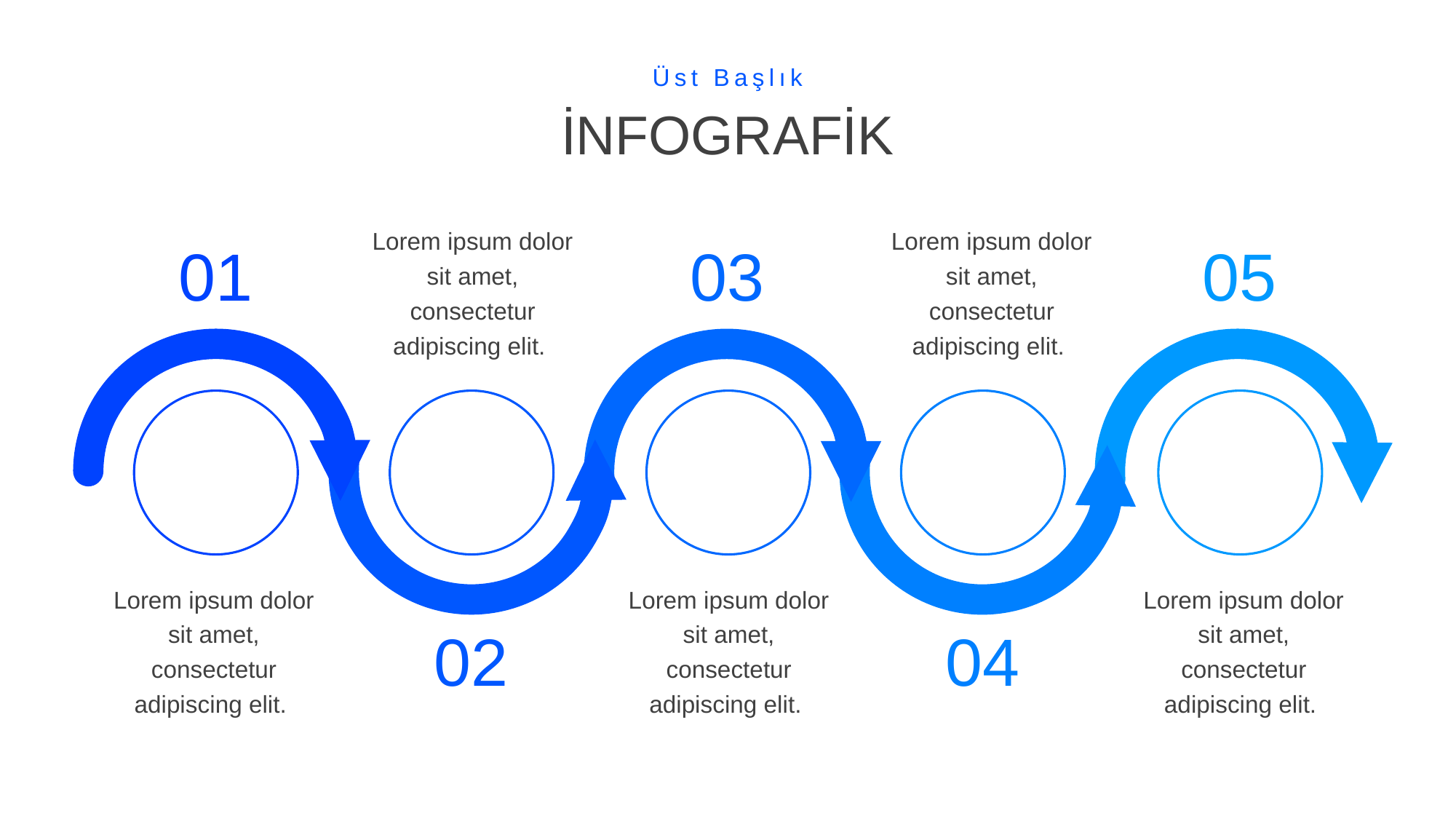

Üst Başlık
# İNFOGRAFİK
Lorem ipsum dolor sit amet, consectetur adipiscing elit.
Lorem ipsum dolor sit amet, consectetur adipiscing elit.
01
03
05

Lorem ipsum dolor sit amet, consectetur adipiscing elit.
Lorem ipsum dolor sit amet, consectetur adipiscing elit.
Lorem ipsum dolor sit amet, consectetur adipiscing elit.
02
04